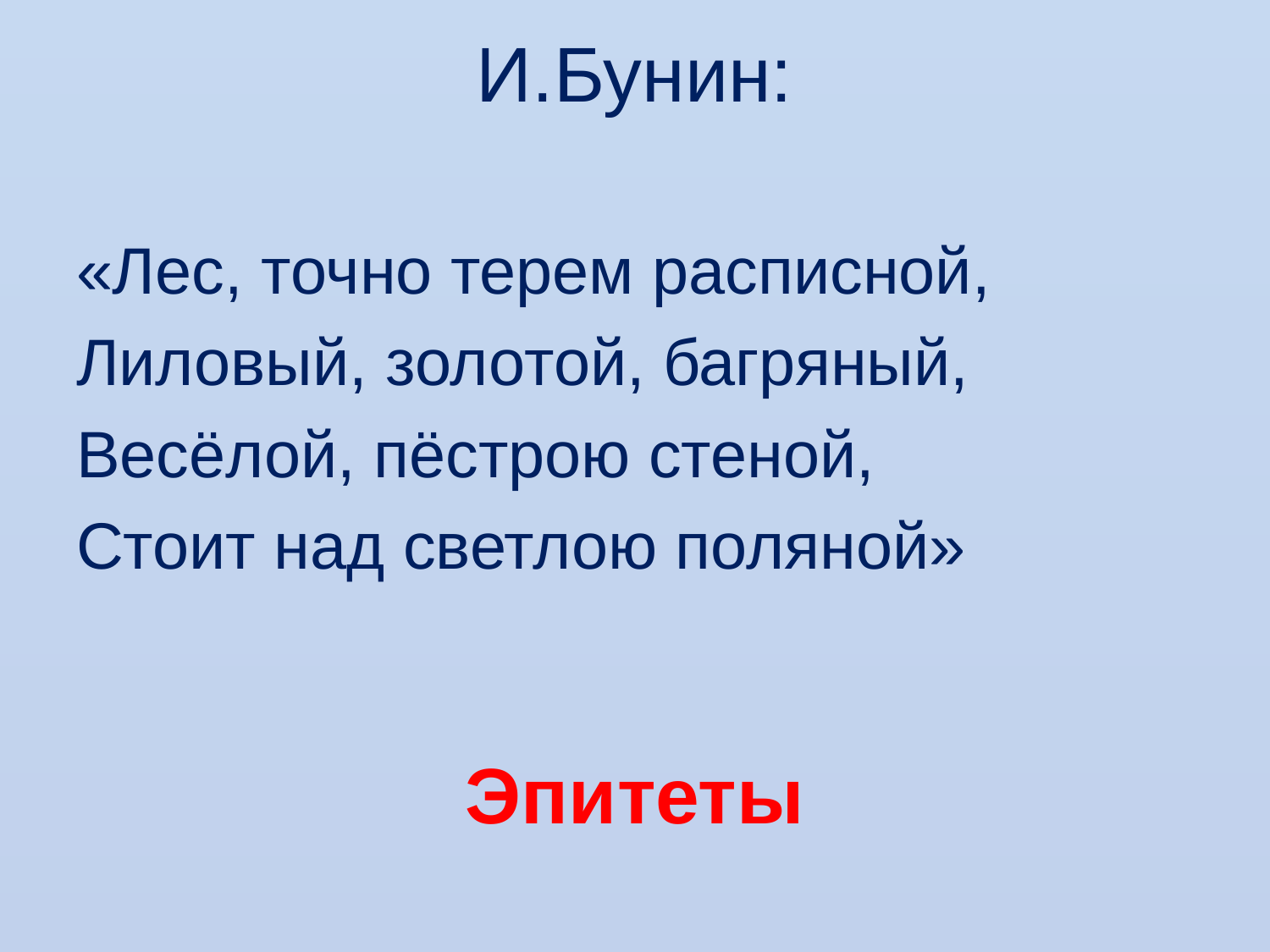

# И.Бунин:
«Лес, точно терем расписной,
Лиловый, золотой, багряный,
Весёлой, пёстрою стеной,
Стоит над светлою поляной»

Эпитеты